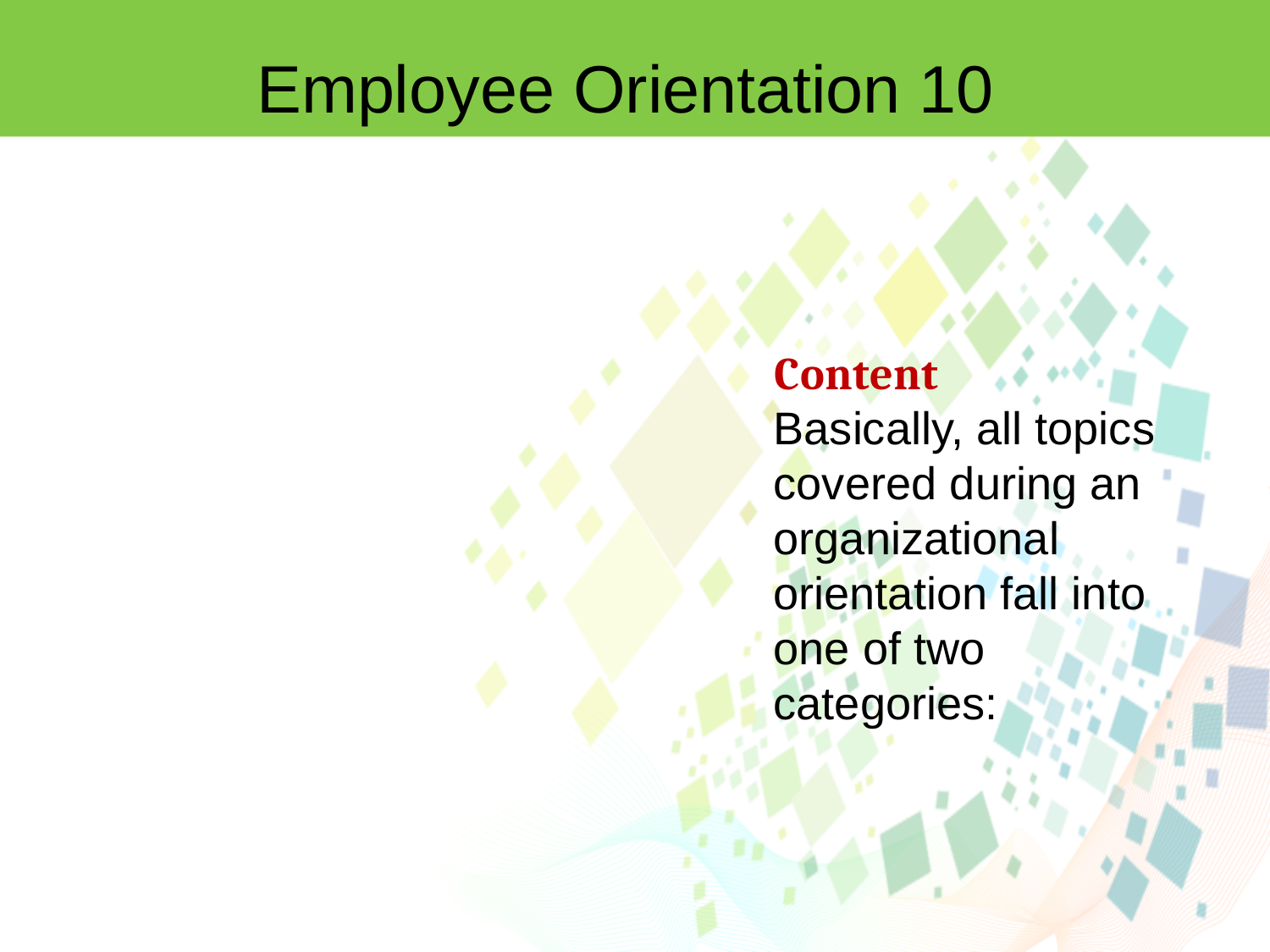

Employee Orientation 10
Content
Basically, all topics covered during an organizational orientation fall into one of two
categories: